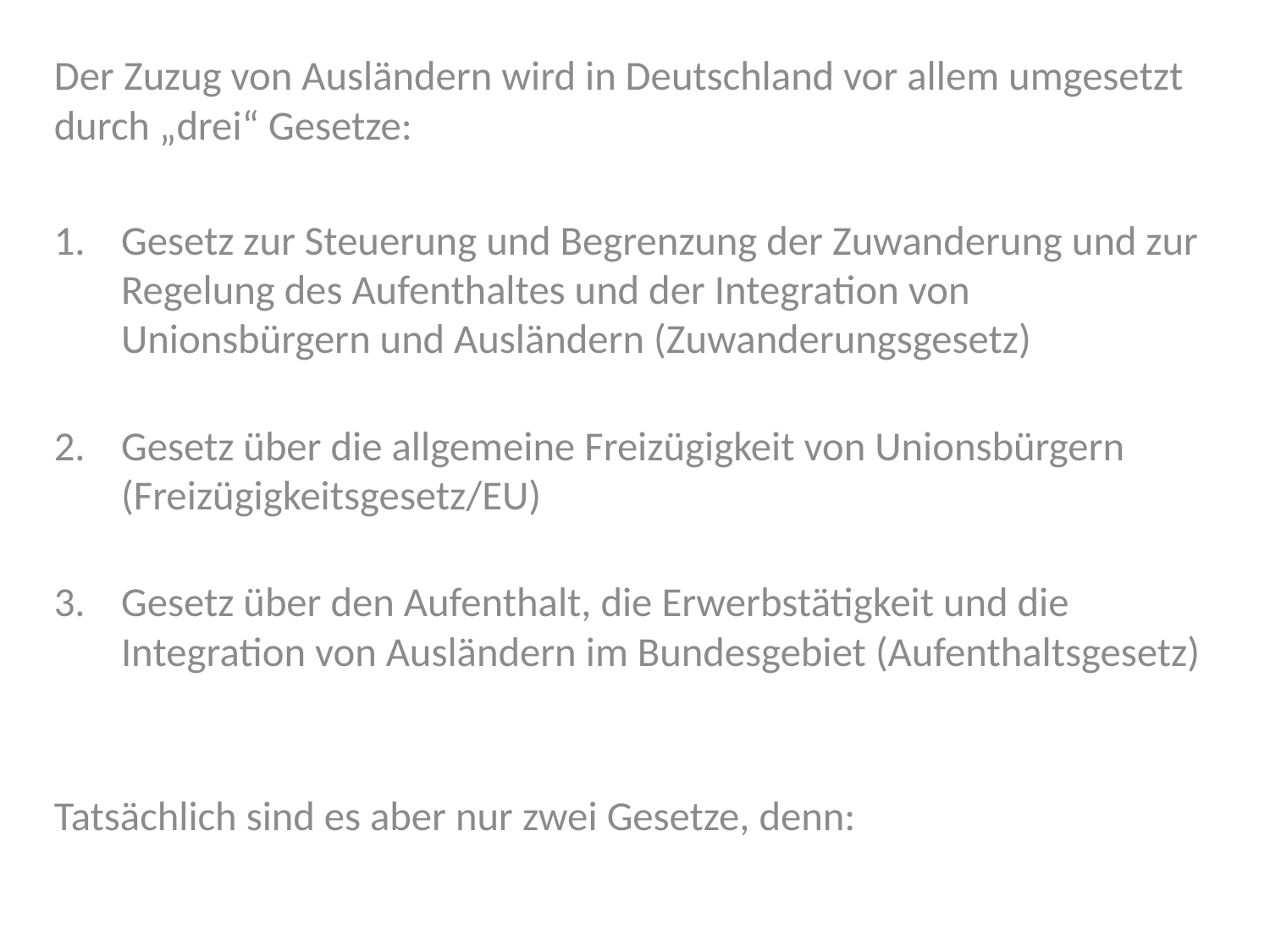

Der Zuzug von Ausländern wird in Deutschland vor allem umgesetzt durch „drei“ Gesetze:

Gesetz zur Steuerung und Begrenzung der Zuwanderung und zur Regelung des Aufenthaltes und der Integration von Unionsbürgern und Ausländern (Zuwanderungsgesetz)
Gesetz über die allgemeine Freizügigkeit von Unionsbürgern (Freizügigkeitsgesetz/EU)
Gesetz über den Aufenthalt, die Erwerbstätigkeit und die Integration von Ausländern im Bundesgebiet (Aufenthaltsgesetz)

Tatsächlich sind es aber nur zwei Gesetze, denn: